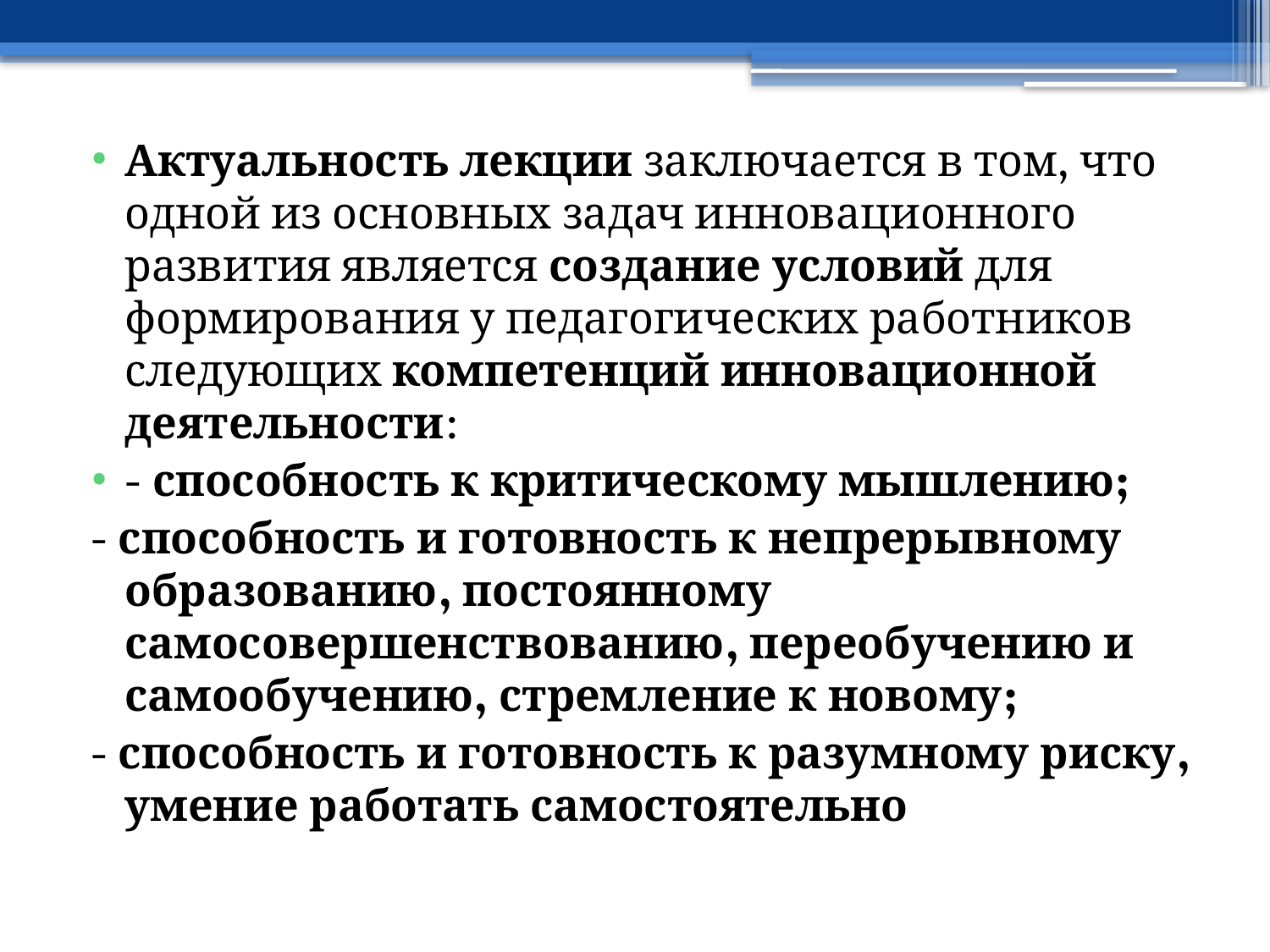

Актуальность лекции заключается в том, что одной из основных задач инновационного развития является создание условий для формирования у педагогических работников следующих компетенций инновационной деятельности:
- способность к критическому мышлению;
- способность и готовность к непрерывному образованию, постоянному самосовершенствованию, переобучению и самообучению, стремление к новому;
- способность и готовность к разумному риску, умение работать самостоятельно
#